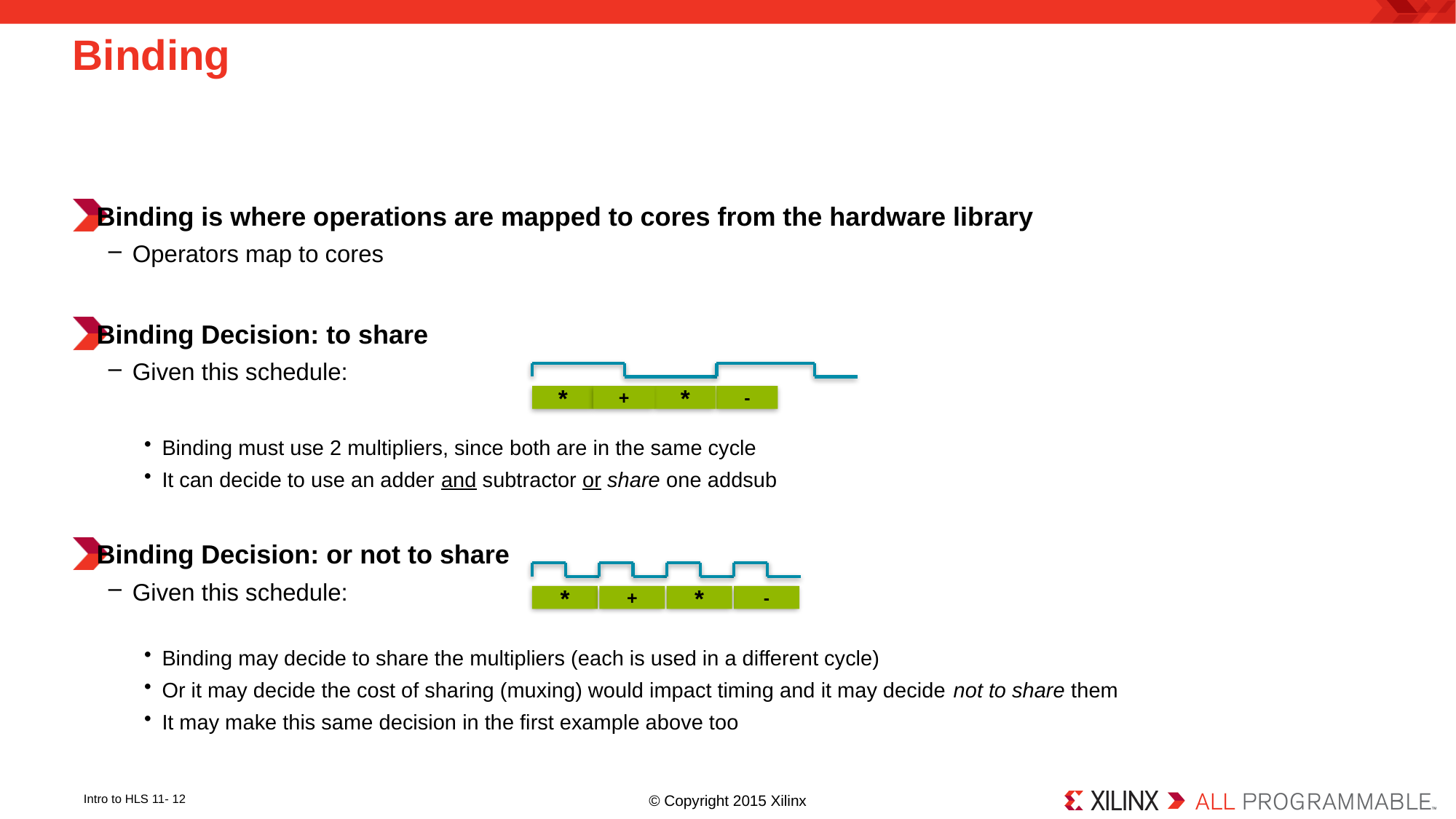

# Binding
Binding is where operations are mapped to cores from the hardware library
Operators map to cores

Binding Decision: to share
Given this schedule:

Binding must use 2 multipliers, since both are in the same cycle
It can decide to use an adder and subtractor or share one addsub

Binding Decision: or not to share
Given this schedule:

Binding may decide to share the multipliers (each is used in a different cycle)
Or it may decide the cost of sharing (muxing) would impact timing and it may decide not to share them
It may make this same decision in the first example above too

+
-
*
*
+
-
*
*
Intro to HLS 11- 12
© Copyright 2015 Xilinx